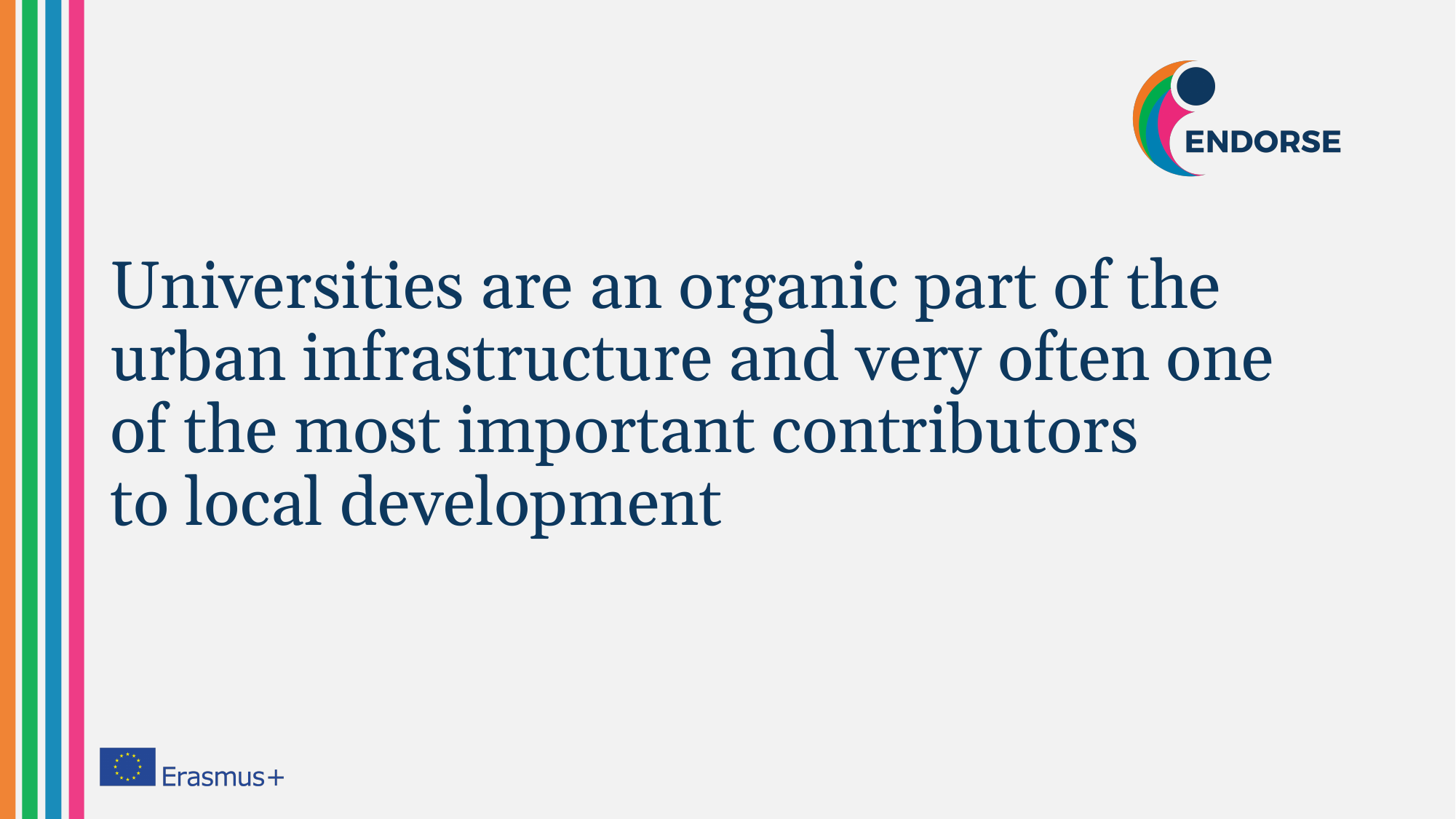

# Universities are an organic part of the urban infrastructure and very often one of the most important contributors to local development